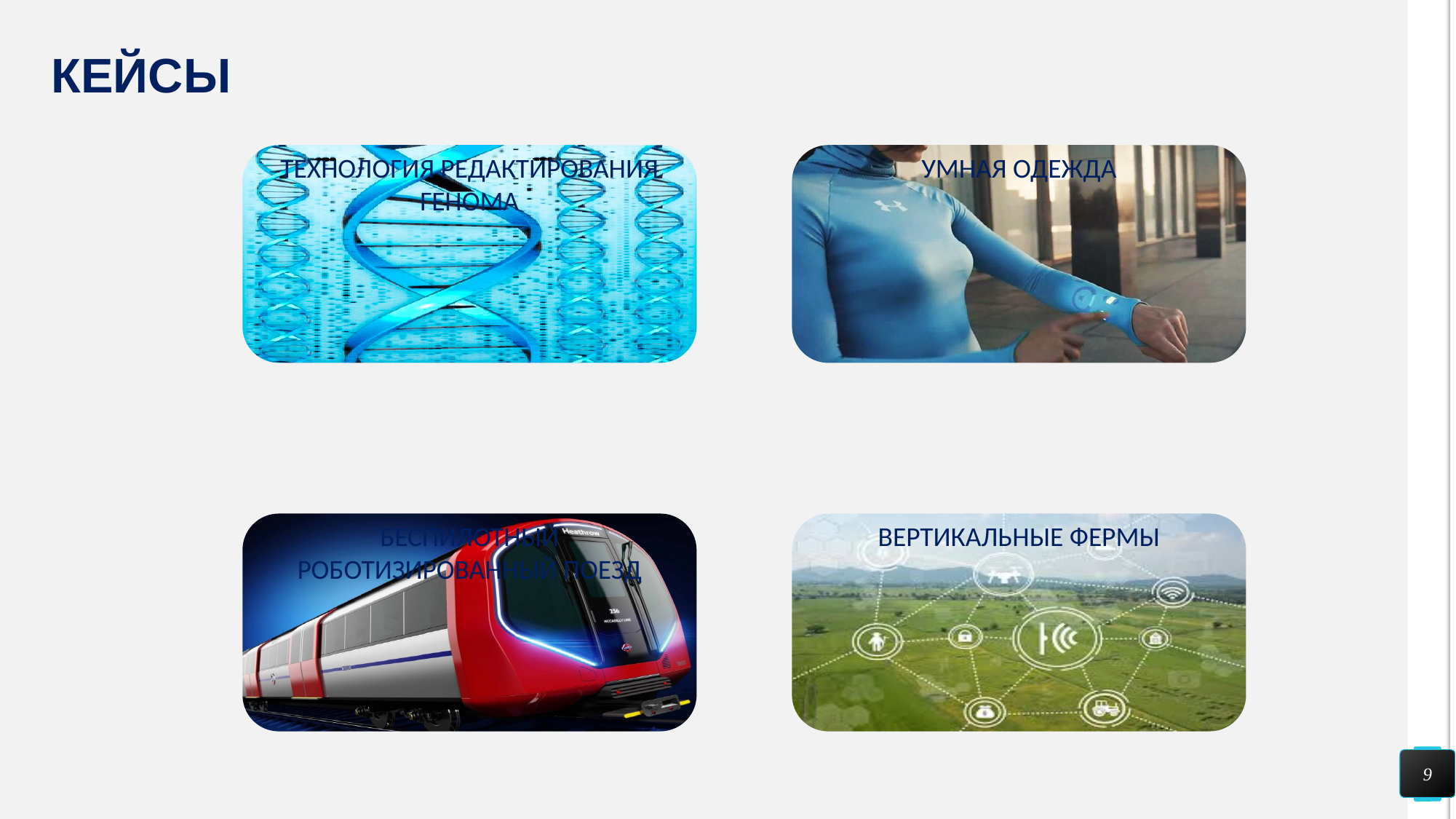

# КЕЙСЫ
ТЕХНОЛОГИЯ РЕДАКТИРОВАНИЯ ГЕНОМА
УМНАЯ ОДЕЖДА
ВЕРТИКАЛЬНЫЕ ФЕРМЫ
БЕСПИЛОТНЫЙ РОБОТИЗИРОВАННЫЙ ПОЕЗД
9